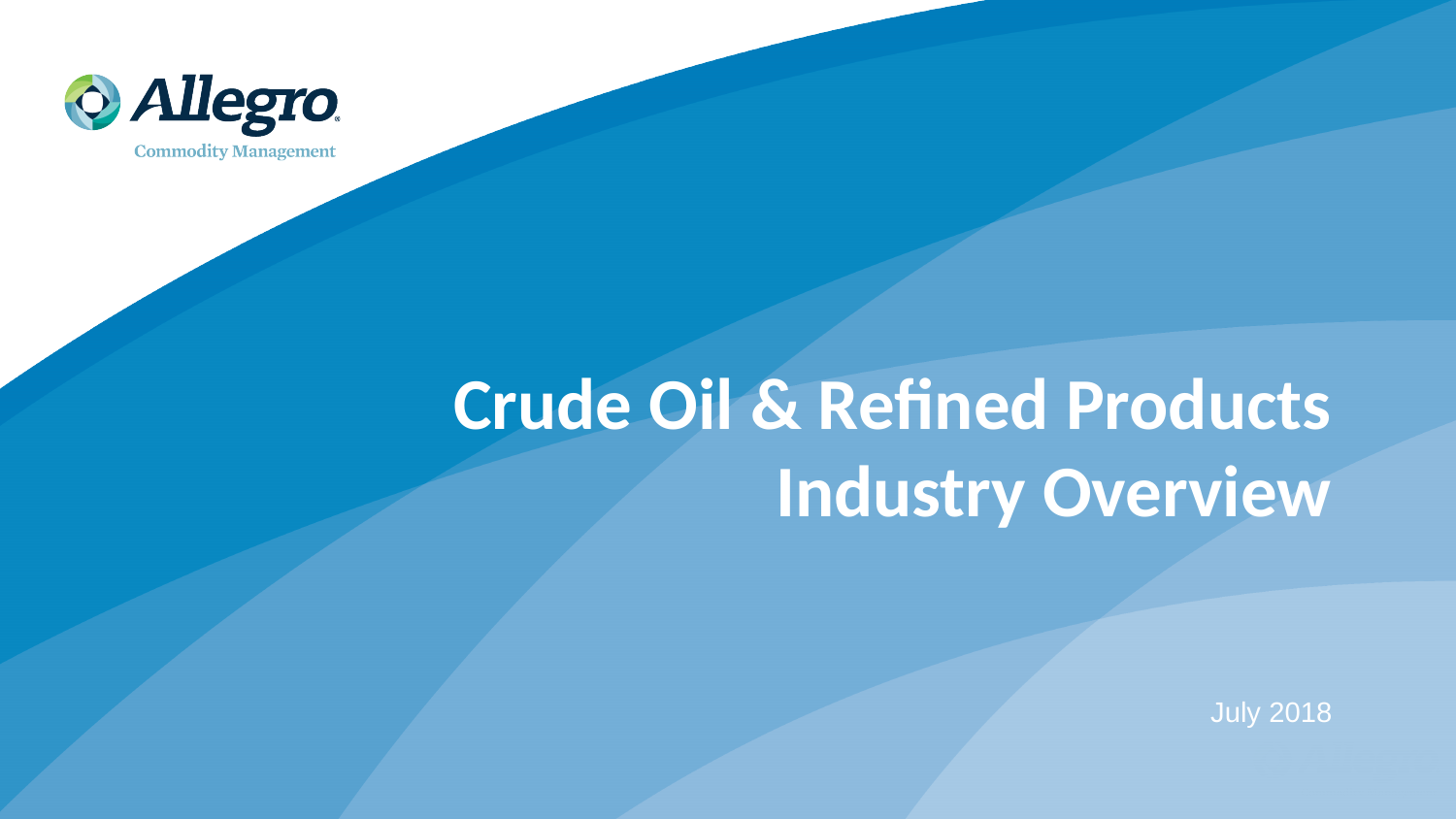

Hyperlink
Hyperlink
Hyperlink
# Crude Oil & Refined Products Industry Overview
July 2018